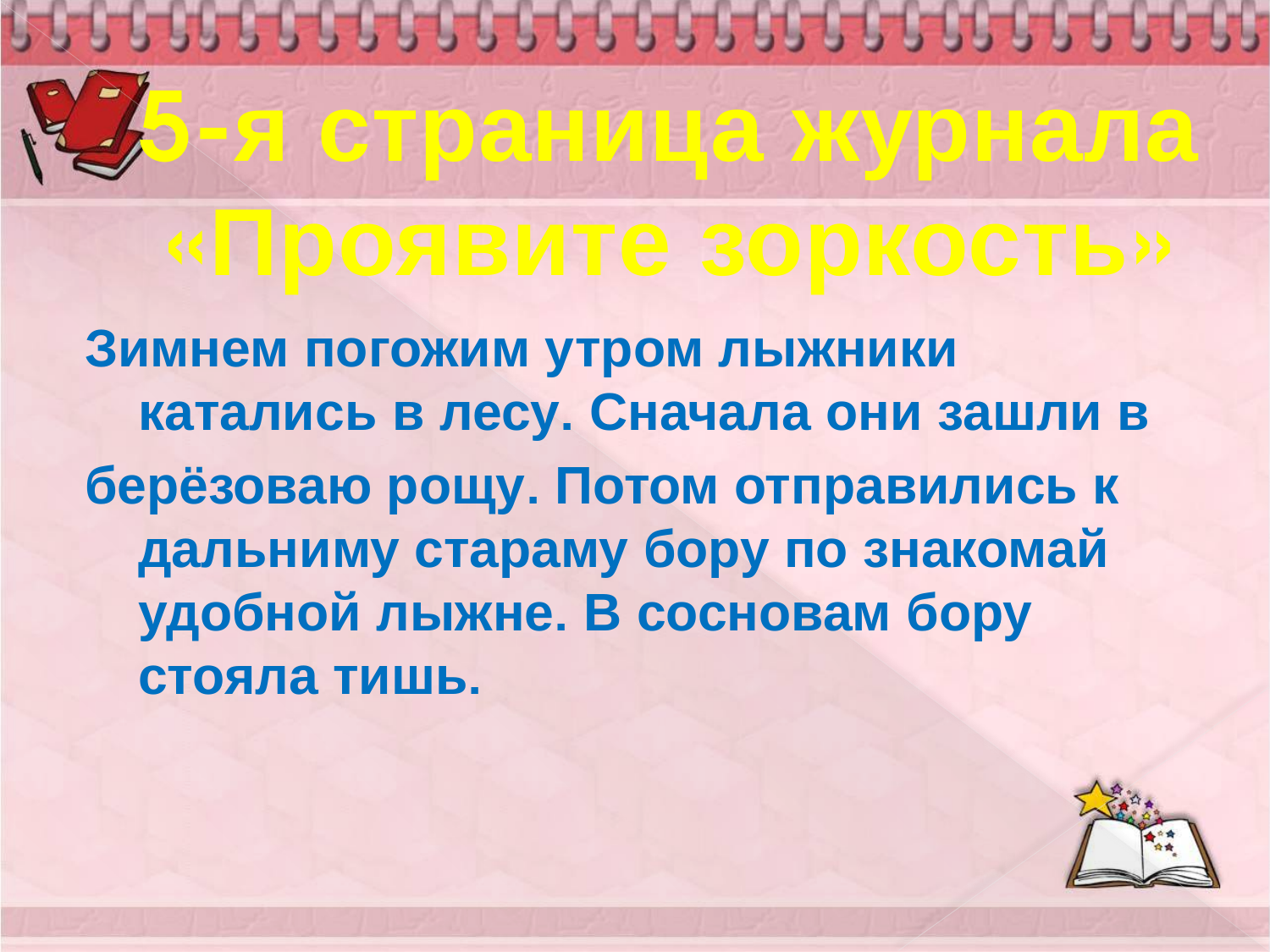

#
5-я страница журнала «Проявите зоркость»
Зимнем погожим утром лыжники катались в лесу. Сначала они зашли в
берёзоваю рощу. Потом отправились к дальниму стараму бору по знакомай удобной лыжне. В сосновам бору стояла тишь.